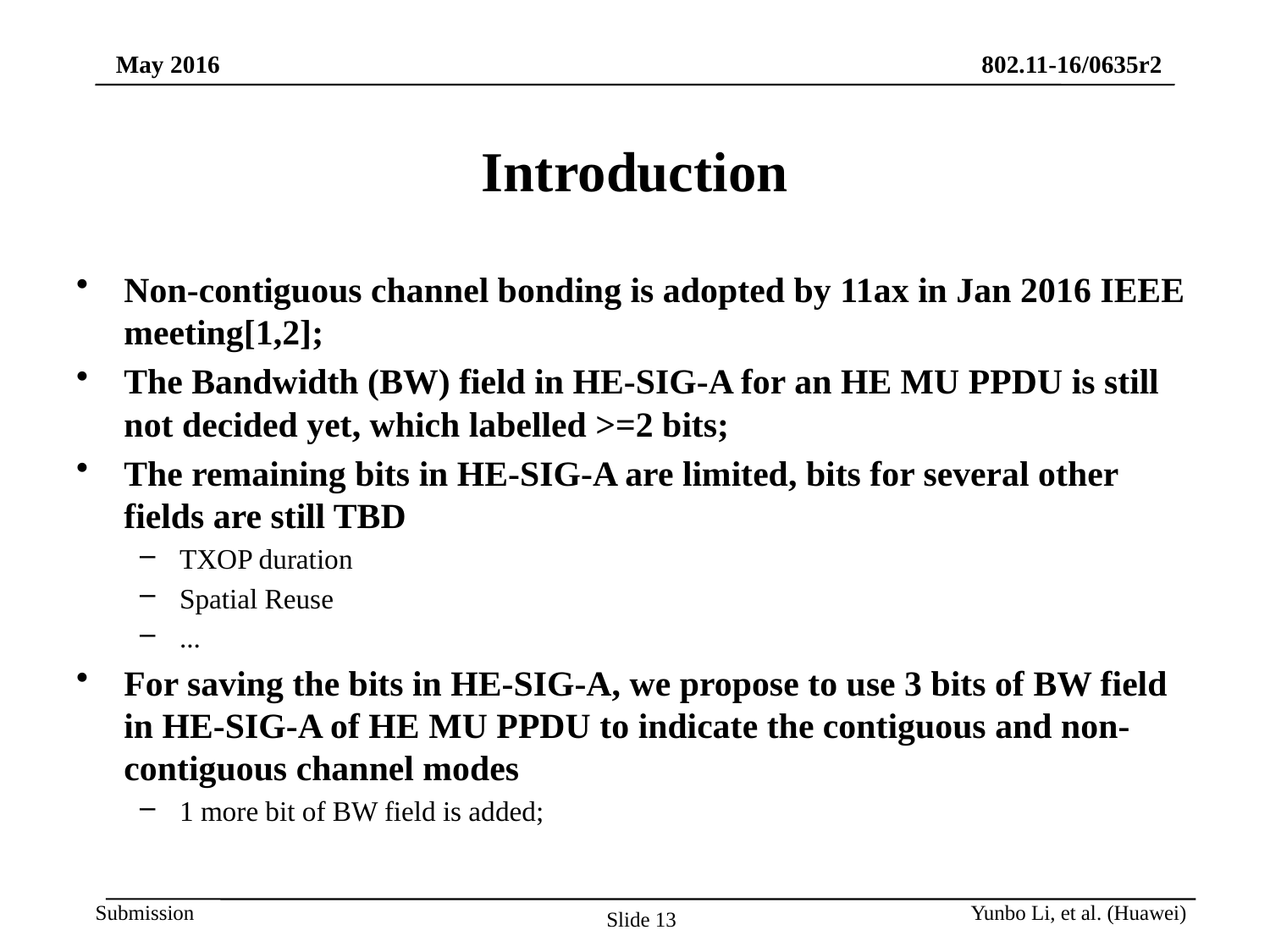

# Introduction
Non-contiguous channel bonding is adopted by 11ax in Jan 2016 IEEE meeting[1,2];
The Bandwidth (BW) field in HE-SIG-A for an HE MU PPDU is still not decided yet, which labelled >=2 bits;
The remaining bits in HE-SIG-A are limited, bits for several other fields are still TBD
TXOP duration
Spatial Reuse
...
For saving the bits in HE-SIG-A, we propose to use 3 bits of BW field in HE-SIG-A of HE MU PPDU to indicate the contiguous and non-contiguous channel modes
1 more bit of BW field is added;
Yunbo Li, et al. (Huawei)
Slide 13